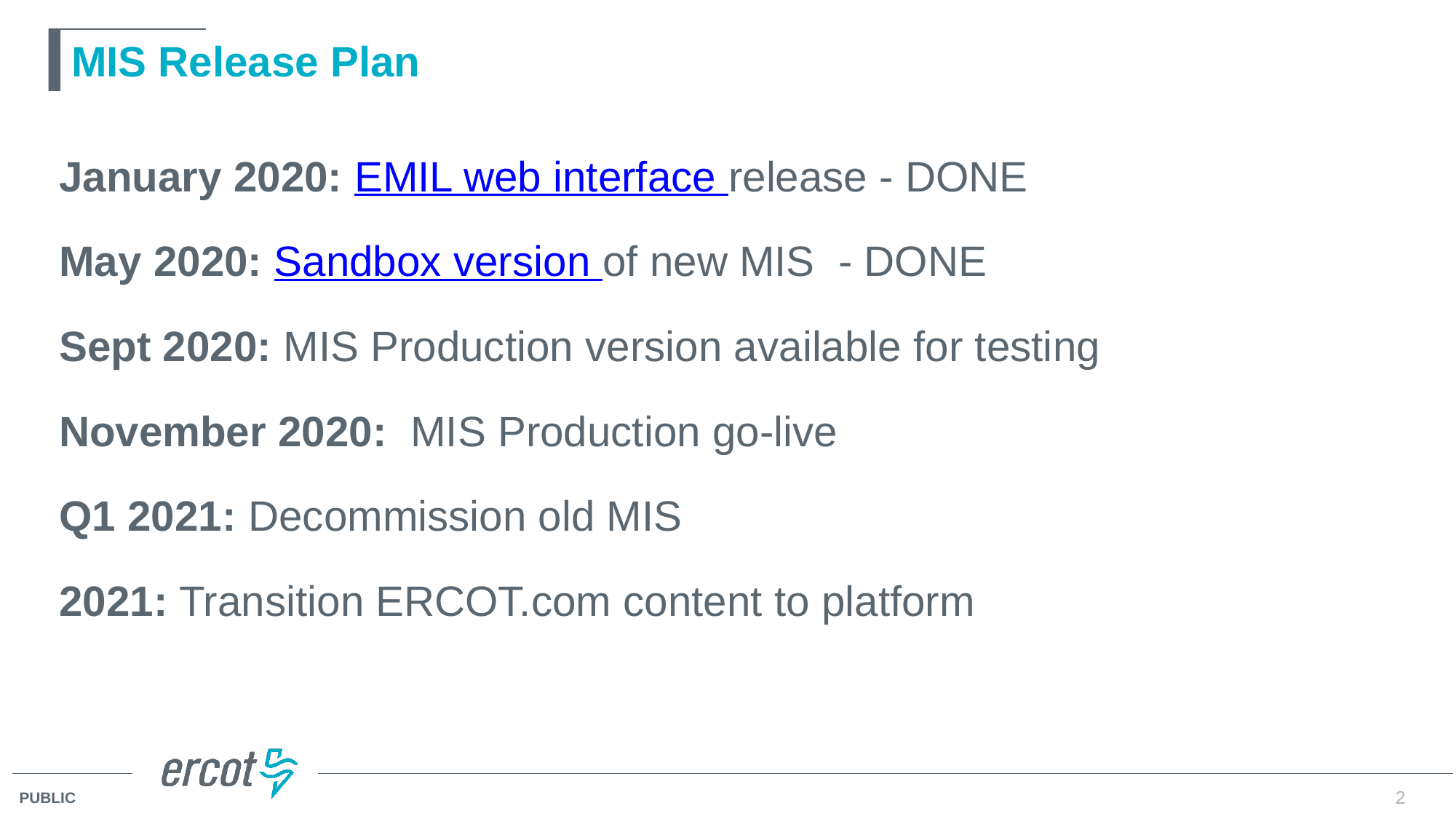

# MIS Release Plan
January 2020: EMIL web interface release - DONE
May 2020: Sandbox version of new MIS  - DONE
Sept 2020: MIS Production version available for testing
November 2020:  MIS Production go-live
Q1 2021: Decommission old MIS
2021: Transition ERCOT.com content to platform

2